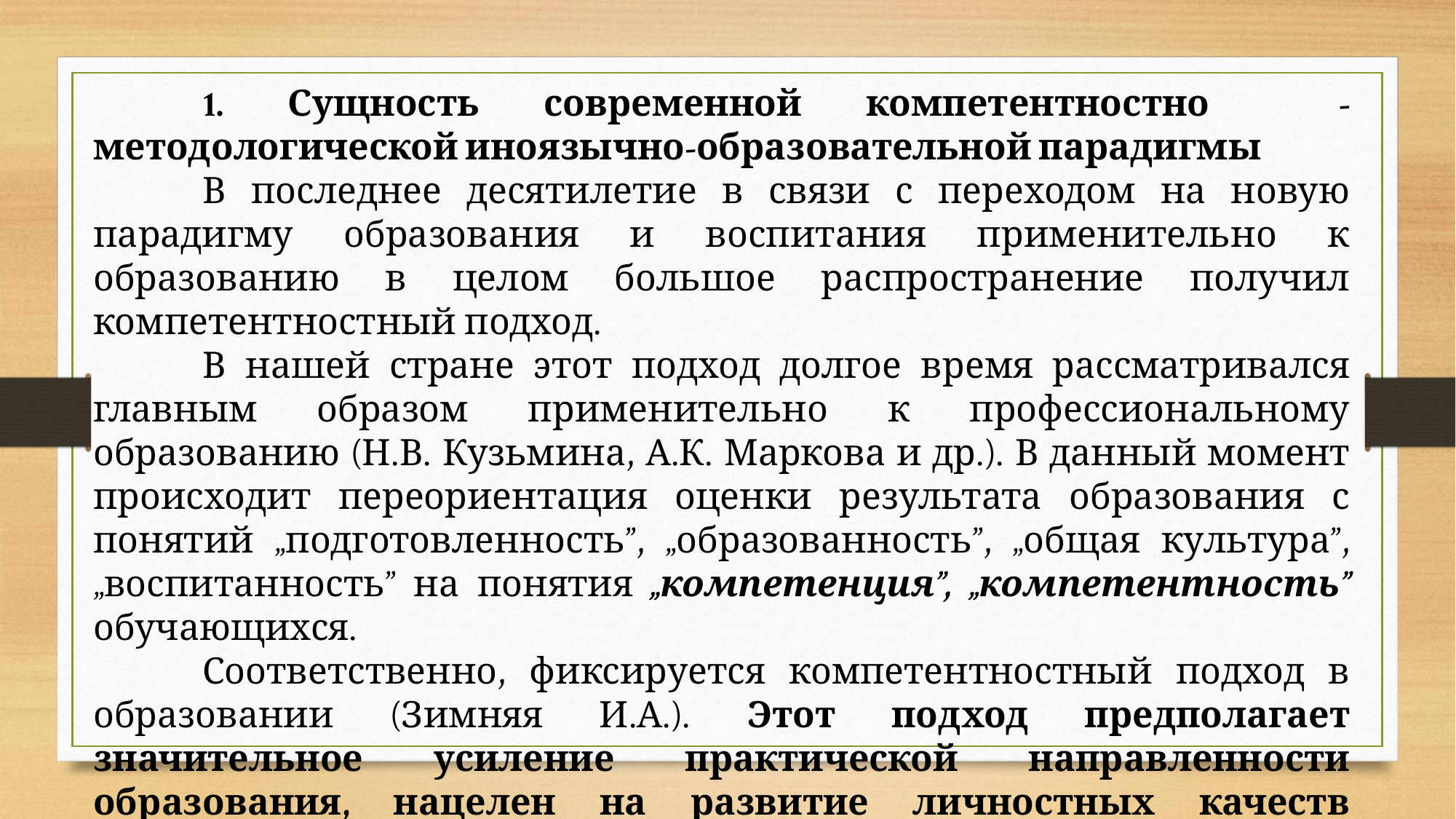

1. Сущность современной компетентностно  - методологической иноязычно-образовательной парадигмы
	В последнее десятилетие в связи с переходом на новую парадигму образования и воспитания применительно к образованию в целом большое распространение получил компетентностный подход.
	В нашей стране этот подход долгое время рассматривался главным образом применительно к профессиональному образованию (Н.В. Кузьмина, А.К. Маркова и др.). В данный момент происходит переориентация оценки результата образования с понятий „подготовленность”, „образованность”, „общая культура”, „воспитанность” на понятия „компетенция”, „компетентность” обучающихся.
	Соответственно, фиксируется компетентностный подход в образовании (Зимняя И.А.). Этот подход предполагает значительное усиление практической направленности образования, нацелен на развитие личностных качеств обучаемых, а также соотносится с гуманистическими ценностями образования.